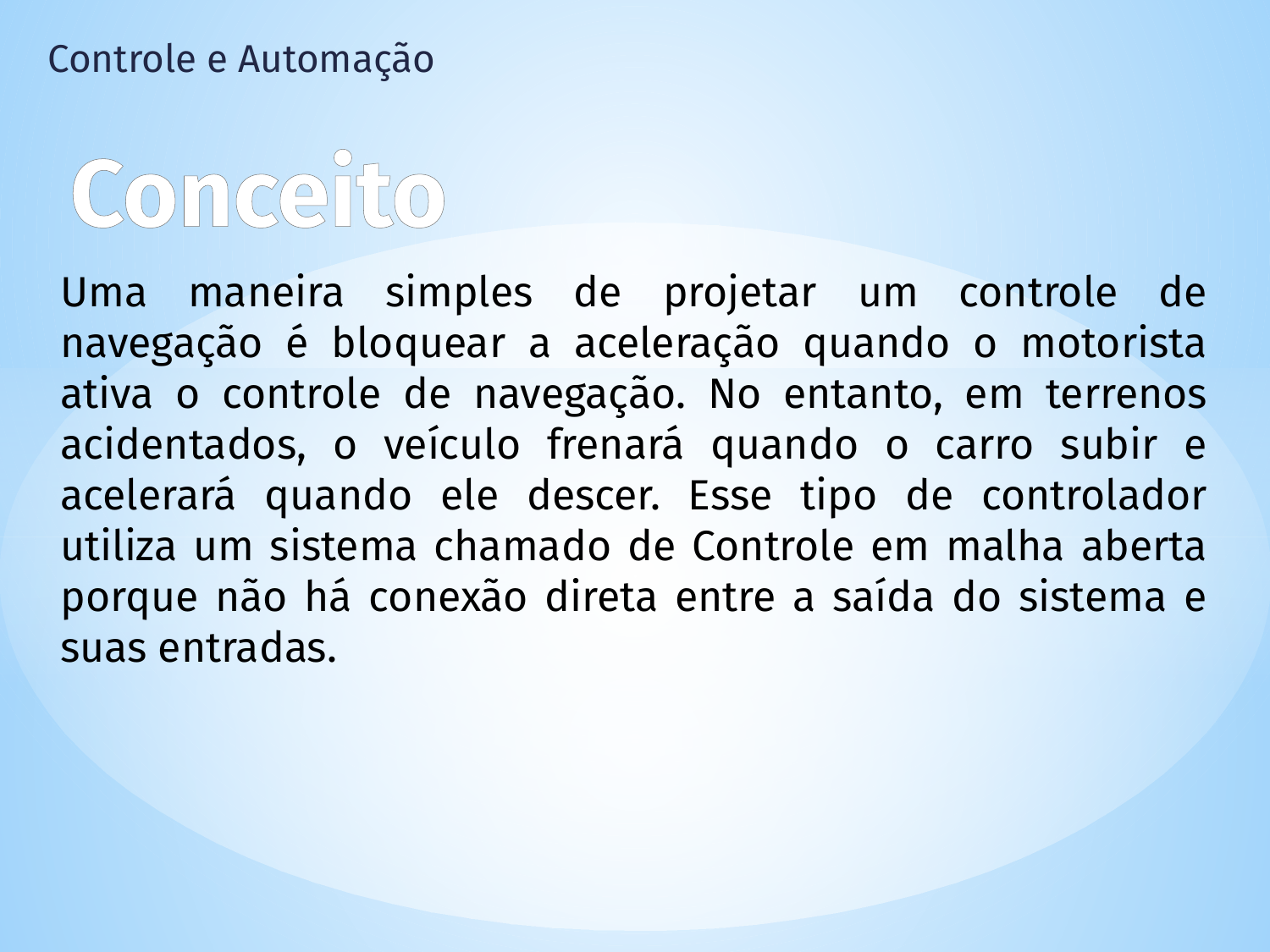

Controle e Automação
Conceito
Uma maneira simples de projetar um controle de navegação é bloquear a aceleração quando o motorista ativa o controle de navegação. No entanto, em terrenos acidentados, o veículo frenará quando o carro subir e acelerará quando ele descer. Esse tipo de controlador utiliza um sistema chamado de Controle em malha aberta porque não há conexão direta entre a saída do sistema e suas entradas.